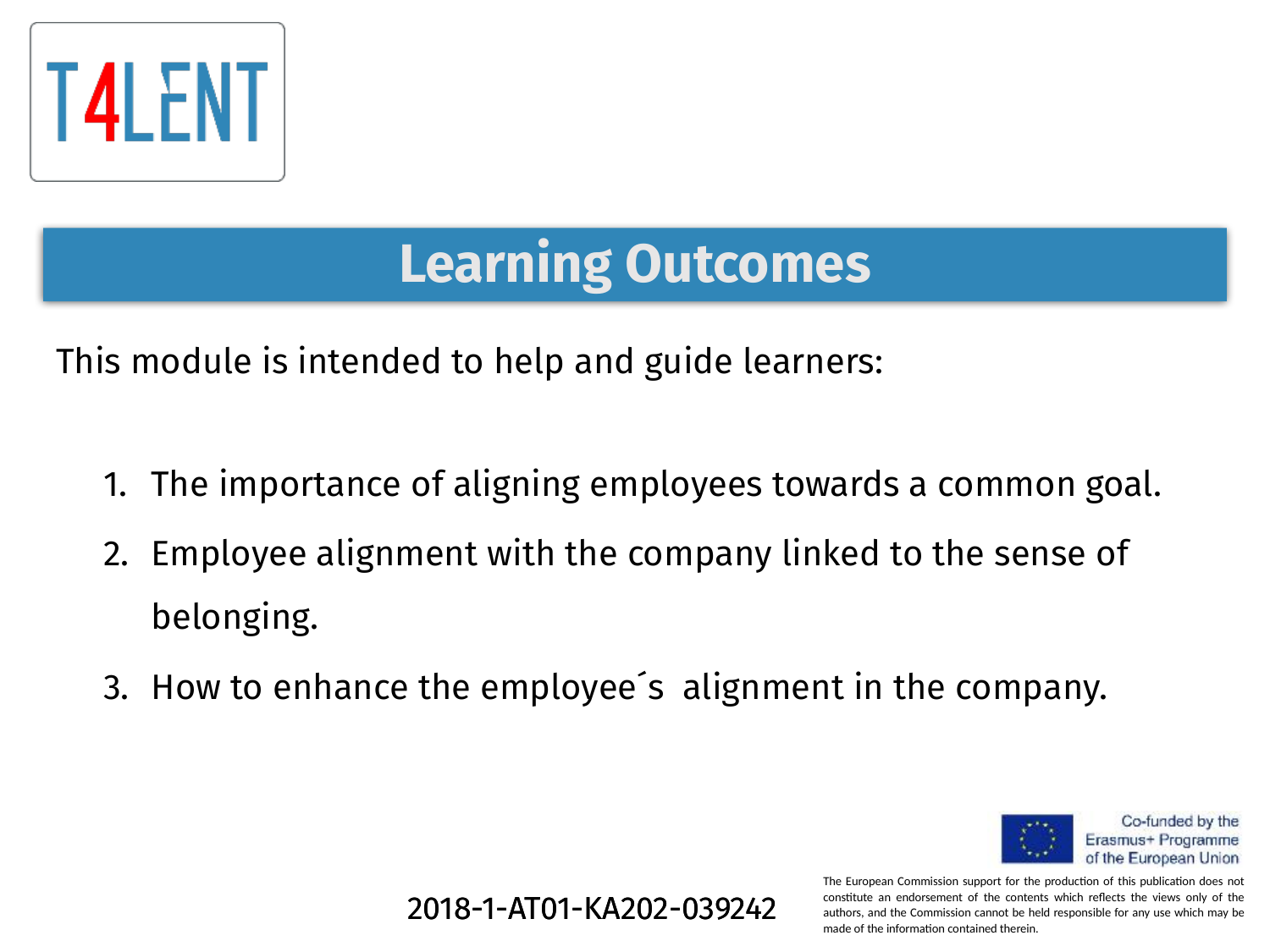

# Learning Outcomes
This module is intended to help and guide learners:

The importance of aligning employees towards a common goal.
Employee alignment with the company linked to the sense of belonging.
How to enhance the employee´s  alignment in the company.
2018-1-AT01-KA202-039242